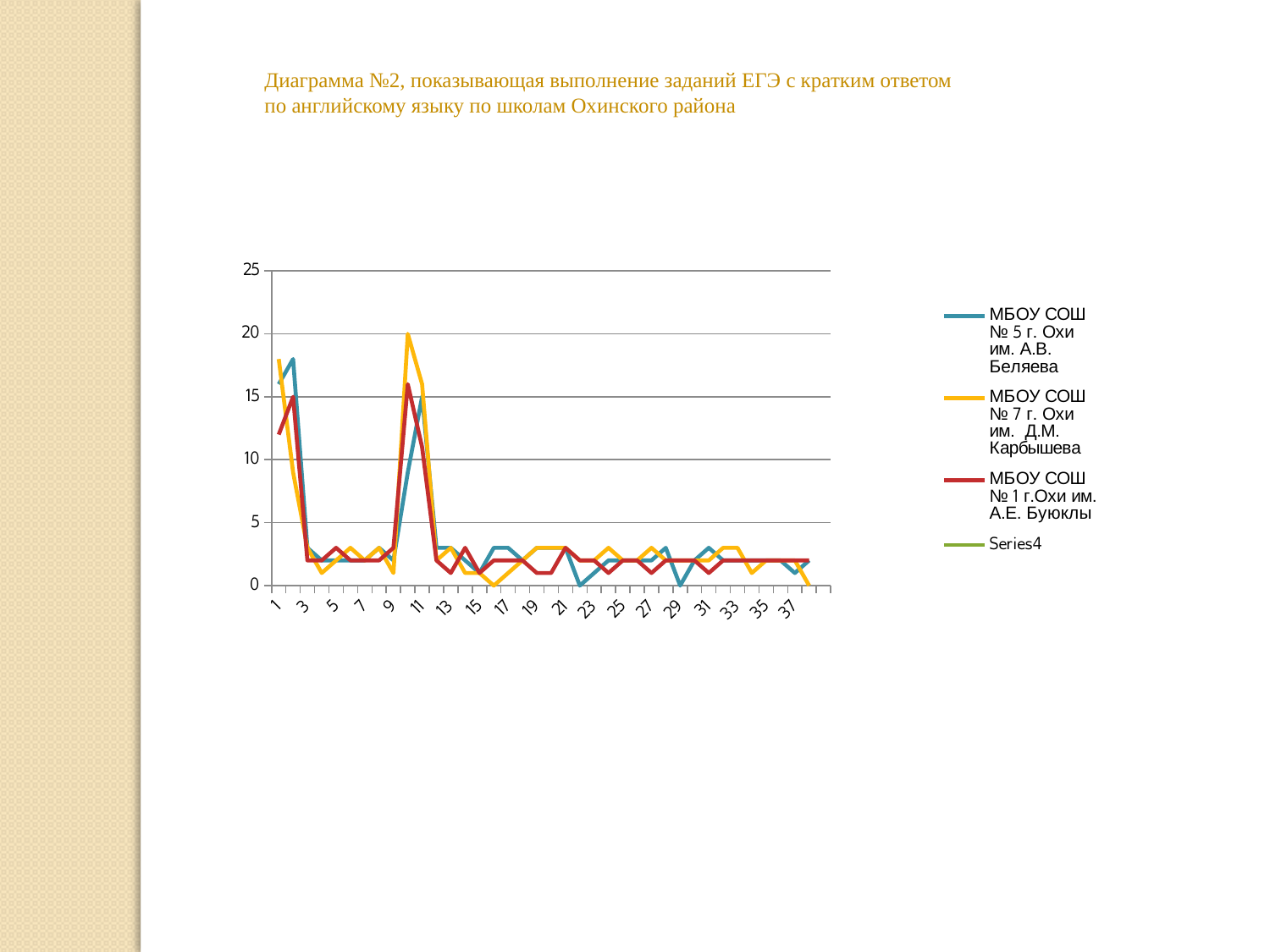

Диаграмма №2, показывающая выполнение заданий ЕГЭ с кратким ответом
по английскому языку по школам Охинского района

### Chart

| Category | МБОУ СОШ № 5 г. Охи им. А.В. Беляева  | МБОУ СОШ № 7 г. Охи им.  Д.М. Карбышева | МБОУ СОШ № 1 г.Охи им. А.Е. Буюклы |  |
|---|---|---|---|---|
| 1 | 16.0 | 18.0 | 12.0 | None |
| 2 | 18.0 | 9.0 | 15.0 | None |
| 3 | 3.0 | 3.0 | 2.0 | None |
| 4 | 2.0 | 1.0 | 2.0 | None |
| 5 | 2.0 | 2.0 | 3.0 | None |
| 6 | 2.0 | 3.0 | 2.0 | None |
| 7 | 2.0 | 2.0 | 2.0 | None |
| 8 | 3.0 | 3.0 | 2.0 | None |
| 9 | 2.0 | 1.0 | 3.0 | None |
| 10 | 9.0 | 20.0 | 16.0 | None |
| 11 | 15.0 | 16.0 | 11.0 | None |
| 12 | 3.0 | 2.0 | 2.0 | None |
| 13 | 3.0 | 3.0 | 1.0 | None |
| 14 | 2.0 | 1.0 | 3.0 | None |
| 15 | 1.0 | 1.0 | 1.0 | None |
| 16 | 3.0 | 0.0 | 2.0 | None |
| 17 | 3.0 | 1.0 | 2.0 | None |
| 18 | 2.0 | 2.0 | 2.0 | None |
| 19 | 3.0 | 3.0 | 1.0 | None |
| 20 | 3.0 | 3.0 | 1.0 | None |
| 21 | 3.0 | 3.0 | 3.0 | None |
| 22 | 0.0 | 2.0 | 2.0 | None |
| 23 | 1.0 | 2.0 | 2.0 | None |
| 24 | 2.0 | 3.0 | 1.0 | None |
| 25 | 2.0 | 2.0 | 2.0 | None |
| 26 | 2.0 | 2.0 | 2.0 | None |
| 27 | 2.0 | 3.0 | 1.0 | None |
| 28 | 3.0 | 2.0 | 2.0 | None |
| 29 | 0.0 | 2.0 | 2.0 | None |
| 30 | 2.0 | 2.0 | 2.0 | None |
| 31 | 3.0 | 2.0 | 1.0 | None |
| 32 | 2.0 | 3.0 | 2.0 | None |
| 33 | 2.0 | 3.0 | 2.0 | None |
| 34 | 2.0 | 1.0 | 2.0 | None |
| 35 | 2.0 | 2.0 | 2.0 | None |
| 36 | 2.0 | 2.0 | 2.0 | None |
| 37 | 1.0 | 2.0 | 2.0 | None |
| 38 | 2.0 | 0.0 | 2.0 | None |
|  | None | None | None | None |